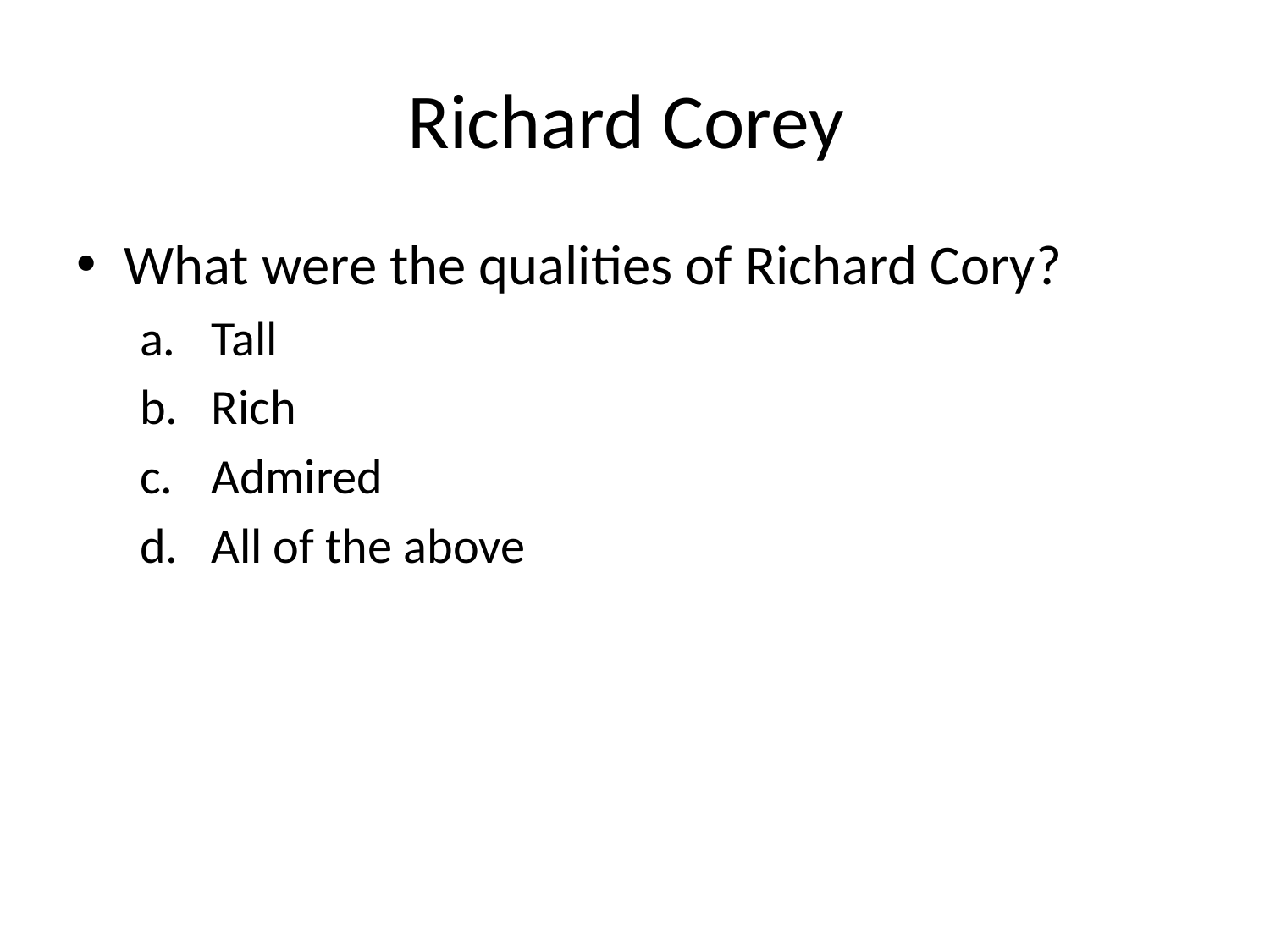

# Richard Corey
What were the qualities of Richard Cory?
Tall
Rich
Admired
All of the above